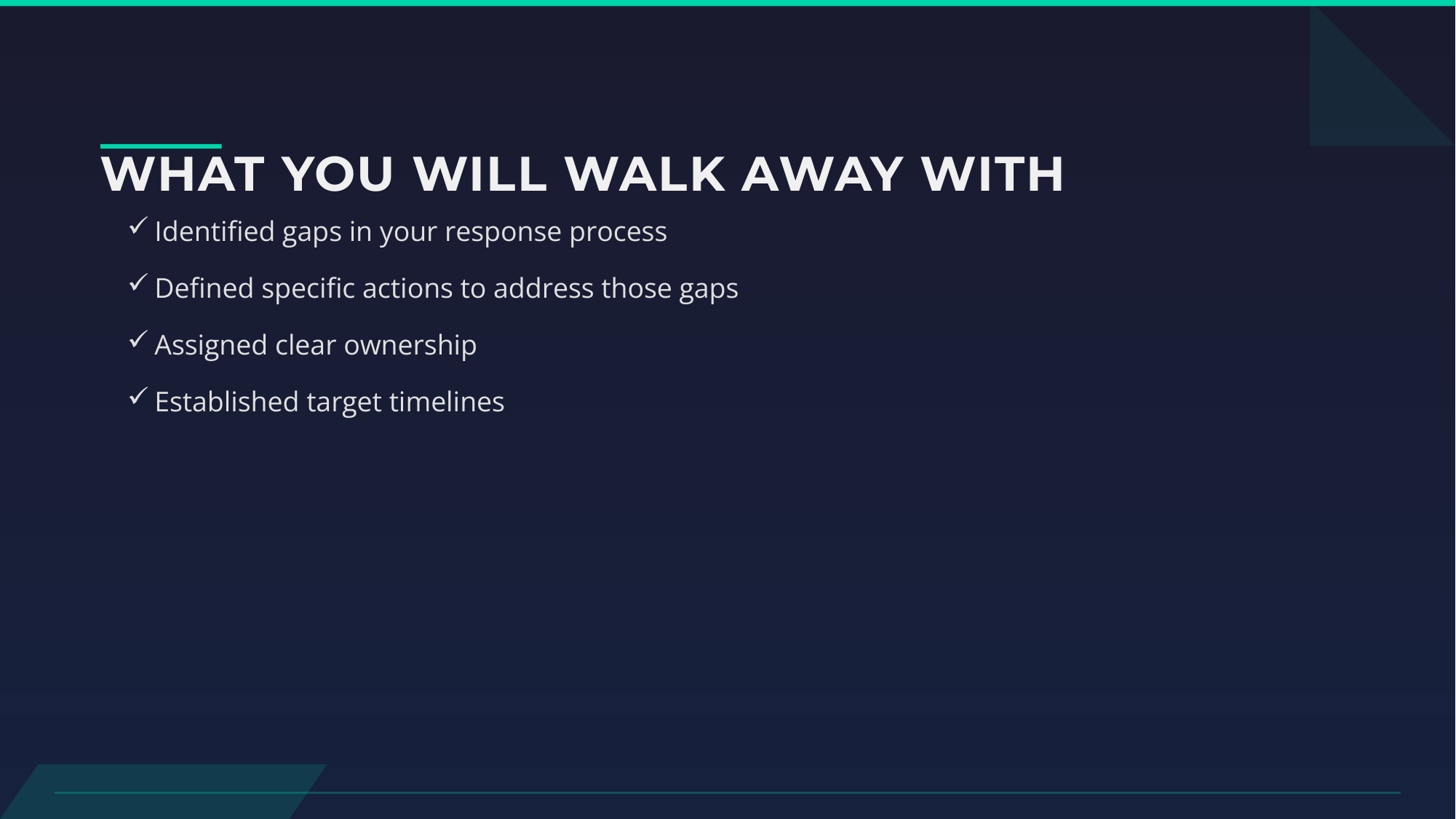

# WHAT YOU WILL WALK AWAY WITH

Identified gaps in your response process
Defined specific actions to address those gaps
Assigned clear ownership
Established target timelines